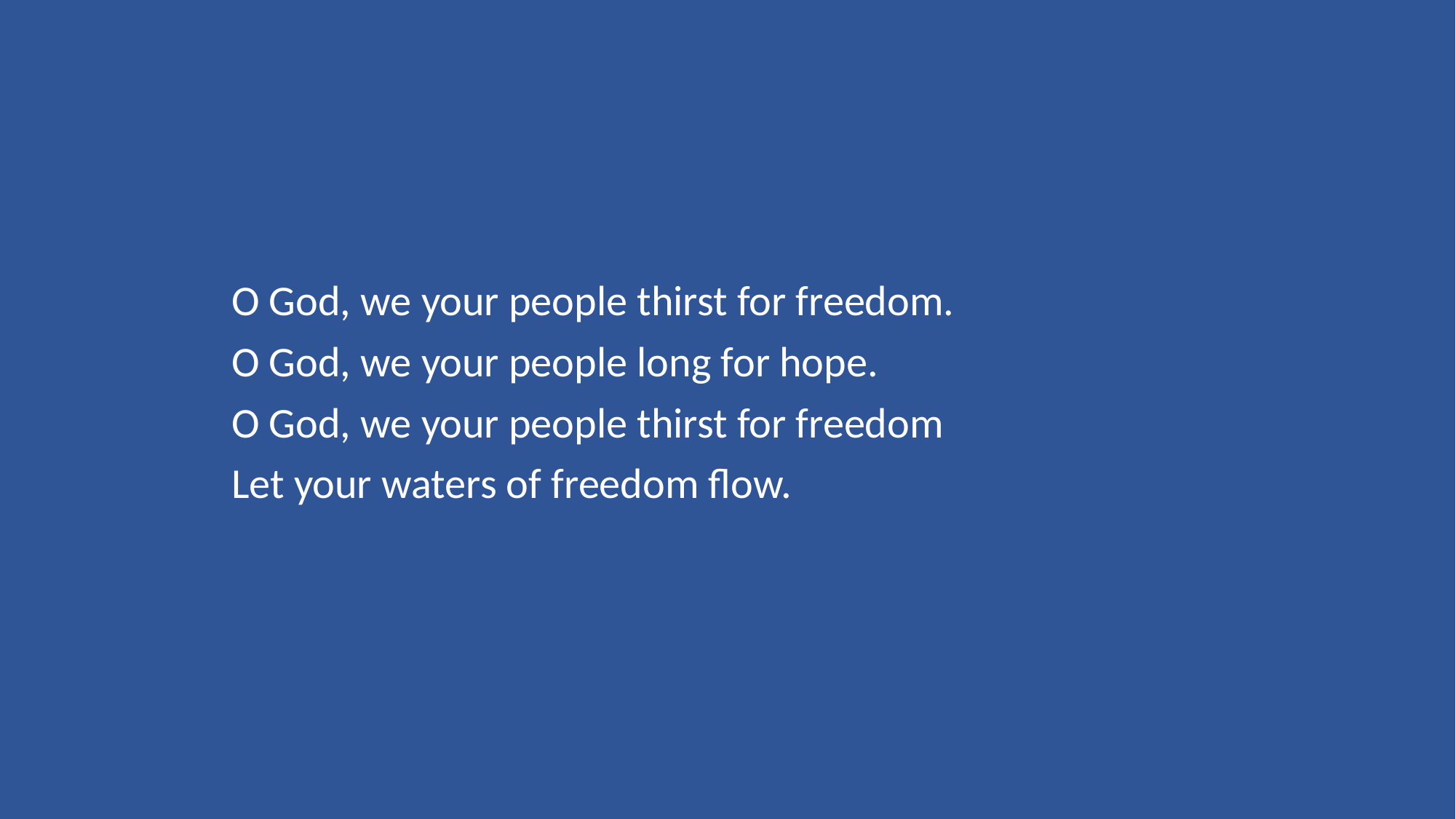

O God, we your people thirst for freedom.
O God, we your people long for hope.
O God, we your people thirst for freedom
Let your waters of freedom flow.